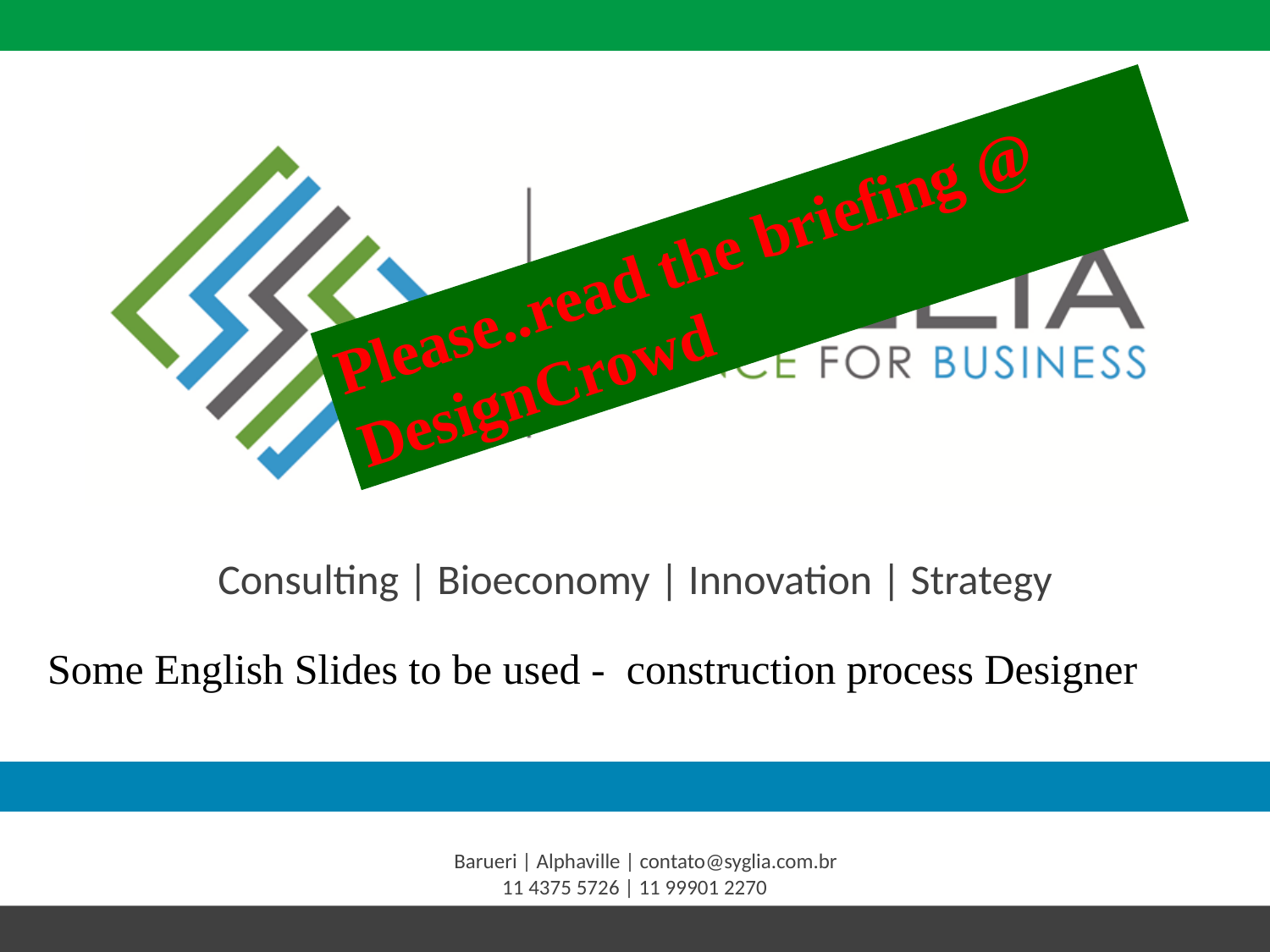

Please..read the briefing @ DesignCrowd
Some English Slides to be used -  construction process Designer